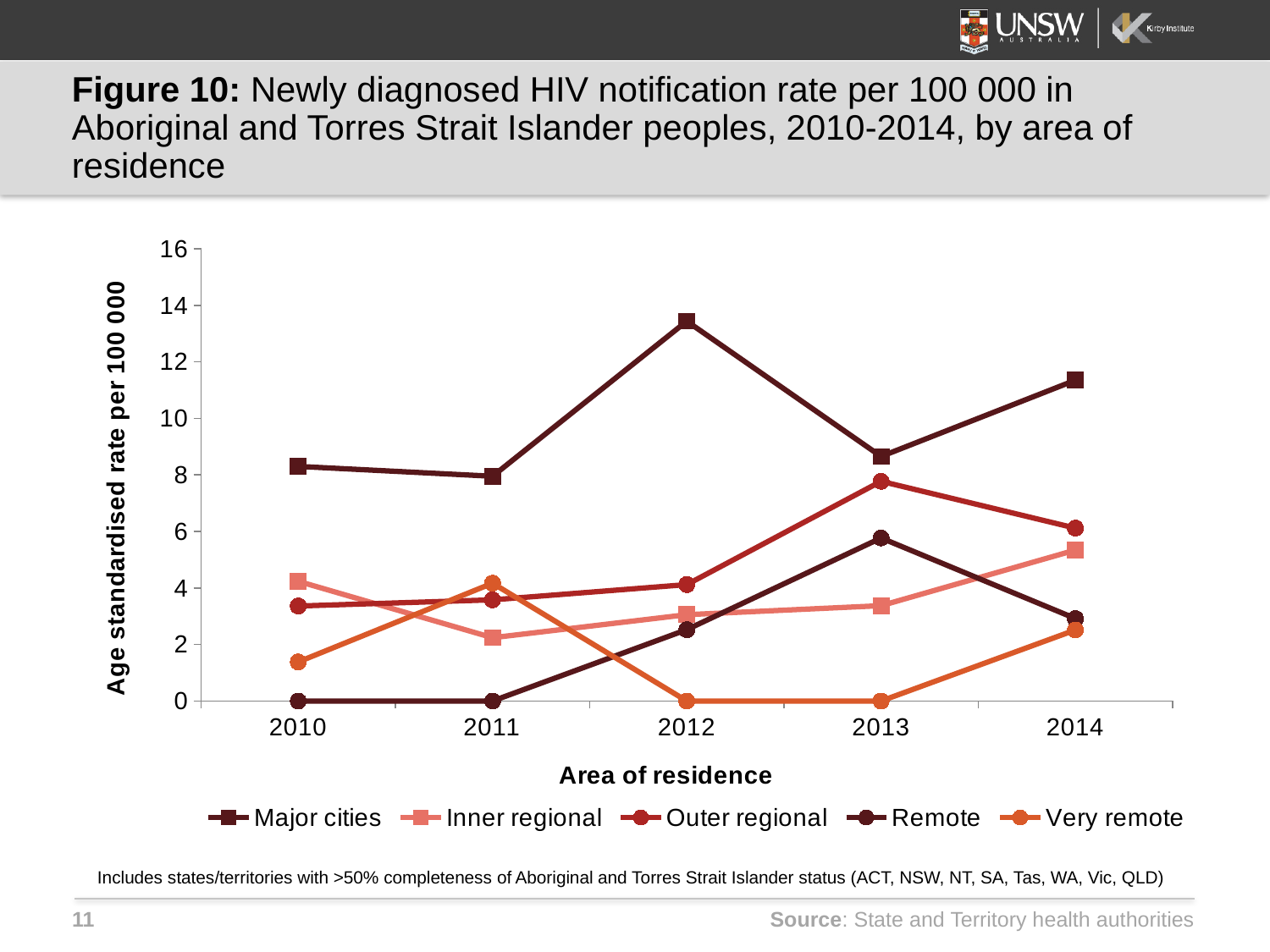

# Figure 10: Newly diagnosed HIV notification rate per 100 000 in Aboriginal and Torres Strait Islander peoples, 2010-2014, by area of residence

### Chart

| Category | Major cities | Inner regional | Outer regional | Remote | Very remote |
|---|---|---|---|---|---|
| 2010 | 8.301971 | 4.235659 | 3.361166 | 0.0 | 1.382382 |
| 2011 | 7.953464 | 2.239021 | 3.578755 | 0.0 | 4.168402 |
| 2012 | 13.44087 | 3.055017 | 4.119108 | 2.525452 | 0.0 |
| 2013 | 8.654241 | 3.372593 | 7.776208 | 5.770149 | 0.0 |
| 2014 | 11.35183 | 5.340277 | 6.119212 | 2.918005 | 2.514306 |
Includes states/territories with >50% completeness of Aboriginal and Torres Strait Islander status (ACT, NSW, NT, SA, Tas, WA, Vic, QLD)
Source: State and Territory health authorities

11